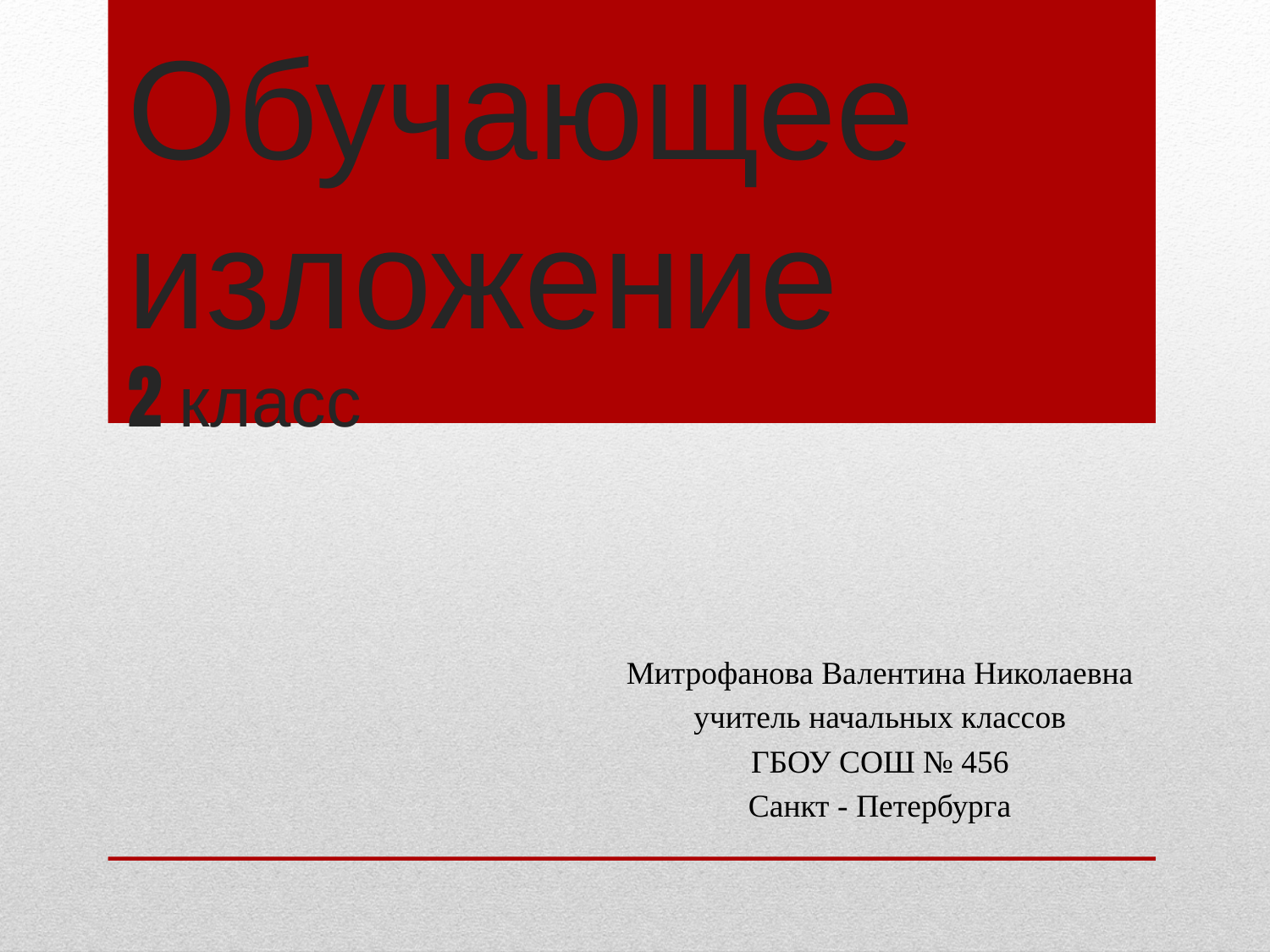

# Обучающее изложение 2 класс
Митрофанова Валентина Николаевна
учитель начальных классов
ГБОУ СОШ № 456
Санкт - Петербурга